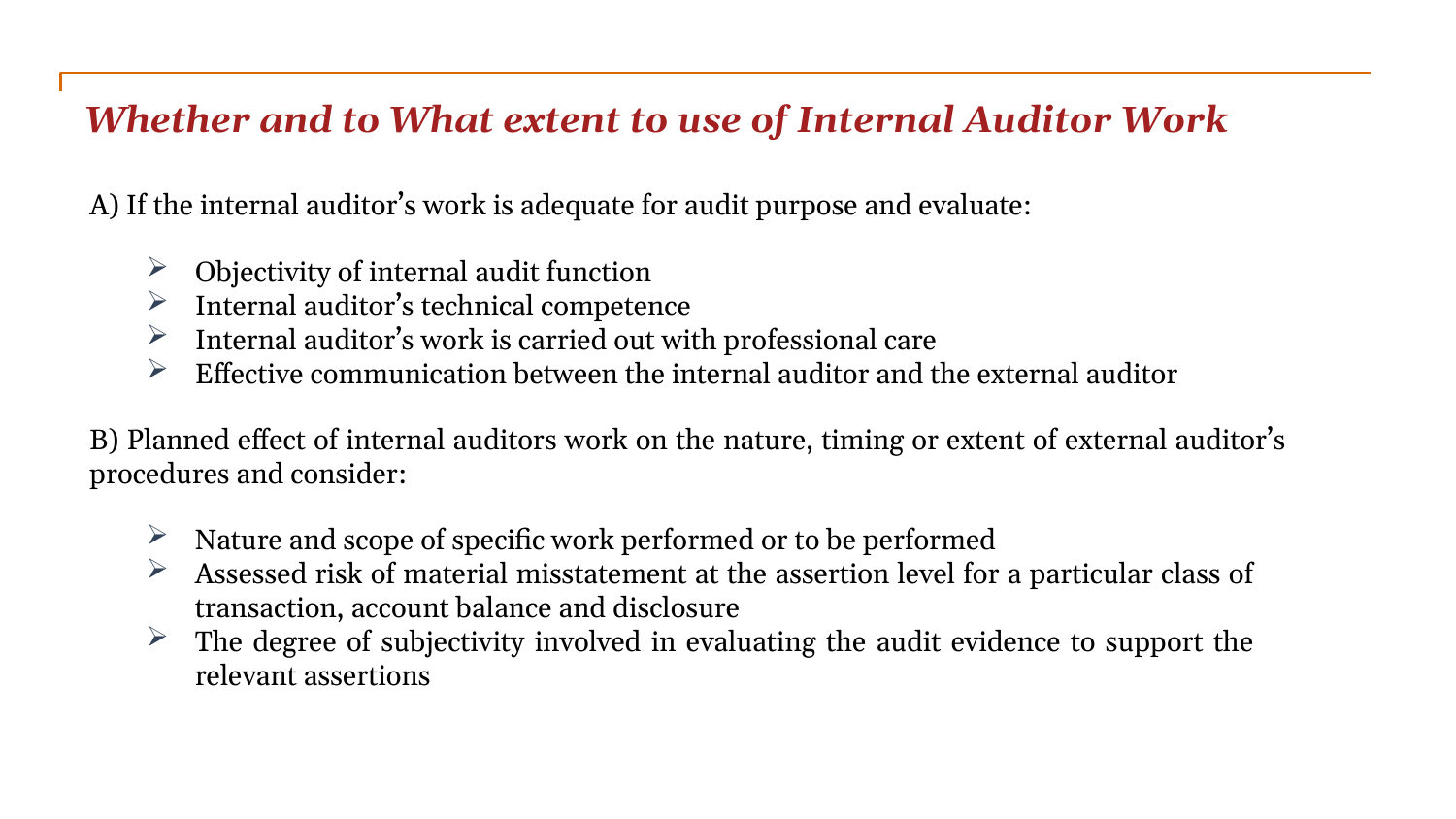

Whether and to What extent to use of Internal Auditor Work
A) If the internal auditor’s work is adequate for audit purpose and evaluate:
Objectivity of internal audit function
Internal auditor’s technical competence
Internal auditor’s work is carried out with professional care
Effective communication between the internal auditor and the external auditor
B) Planned effect of internal auditors work on the nature, timing or extent of external auditor’s procedures and consider:
Nature and scope of specific work performed or to be performed
Assessed risk of material misstatement at the assertion level for a particular class of transaction, account balance and disclosure
The degree of subjectivity involved in evaluating the audit evidence to support the relevant assertions